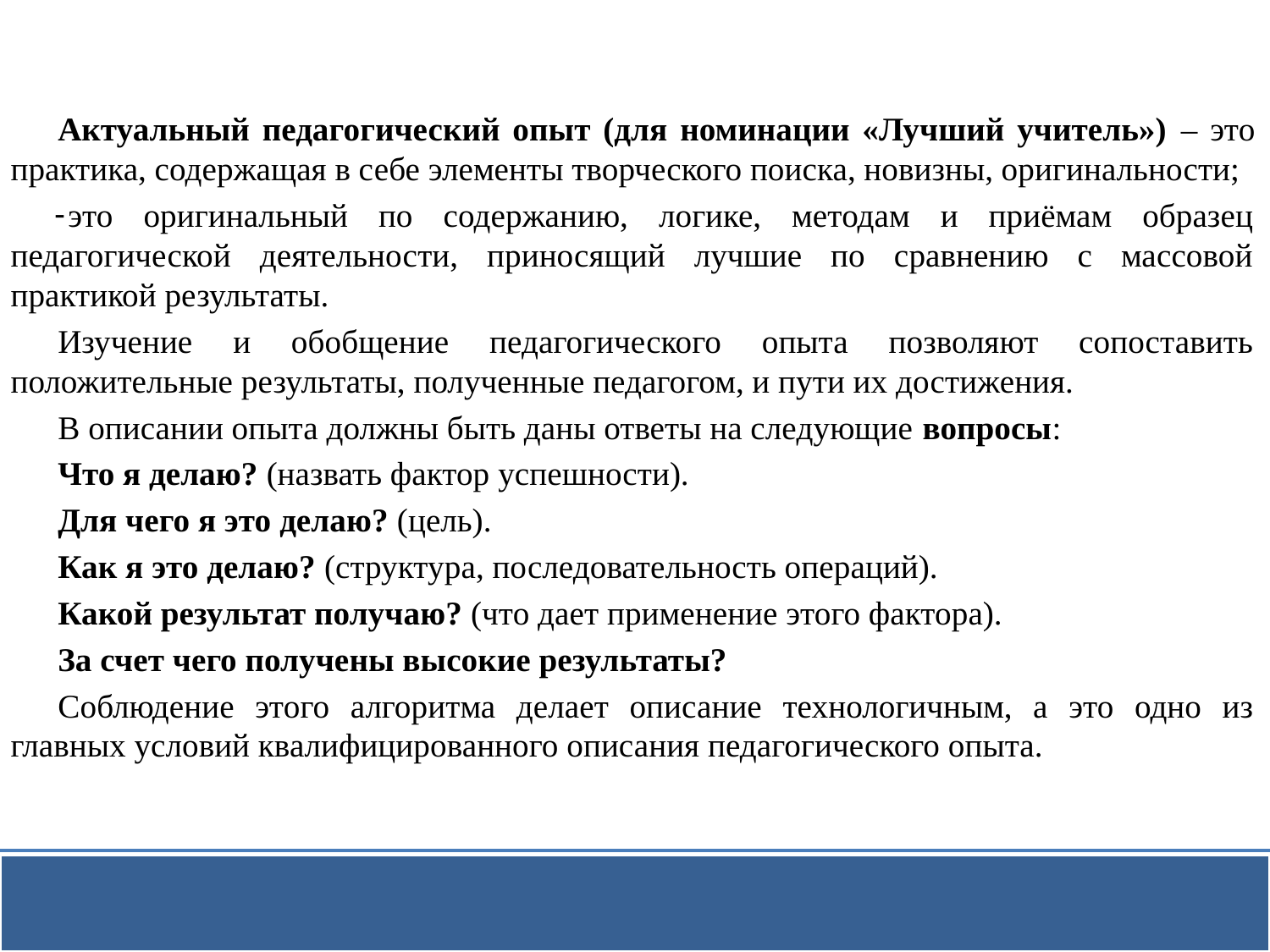

Актуальный педагогический опыт (для номинации «Лучший учитель») – это практика, содержащая в себе элементы творческого поиска, новизны, оригинальности;
это оригинальный по содержанию, логике, методам и приёмам образец педагогической деятельности, приносящий лучшие по сравнению с массовой практикой результаты.
Изучение и обобщение педагогического опыта позволяют сопоставить положительные результаты, полученные педагогом, и пути их достижения.
В описании опыта должны быть даны ответы на следующие вопросы:
Что я делаю? (назвать фактор успешности).
Для чего я это делаю? (цель).
Как я это делаю? (структура, последовательность операций).
Какой результат получаю? (что дает применение этого фактора).
За счет чего получены высокие результаты?
Соблюдение этого алгоритма делает описание технологичным, а это одно из главных условий квалифицированного описания педагогического опыта.

5